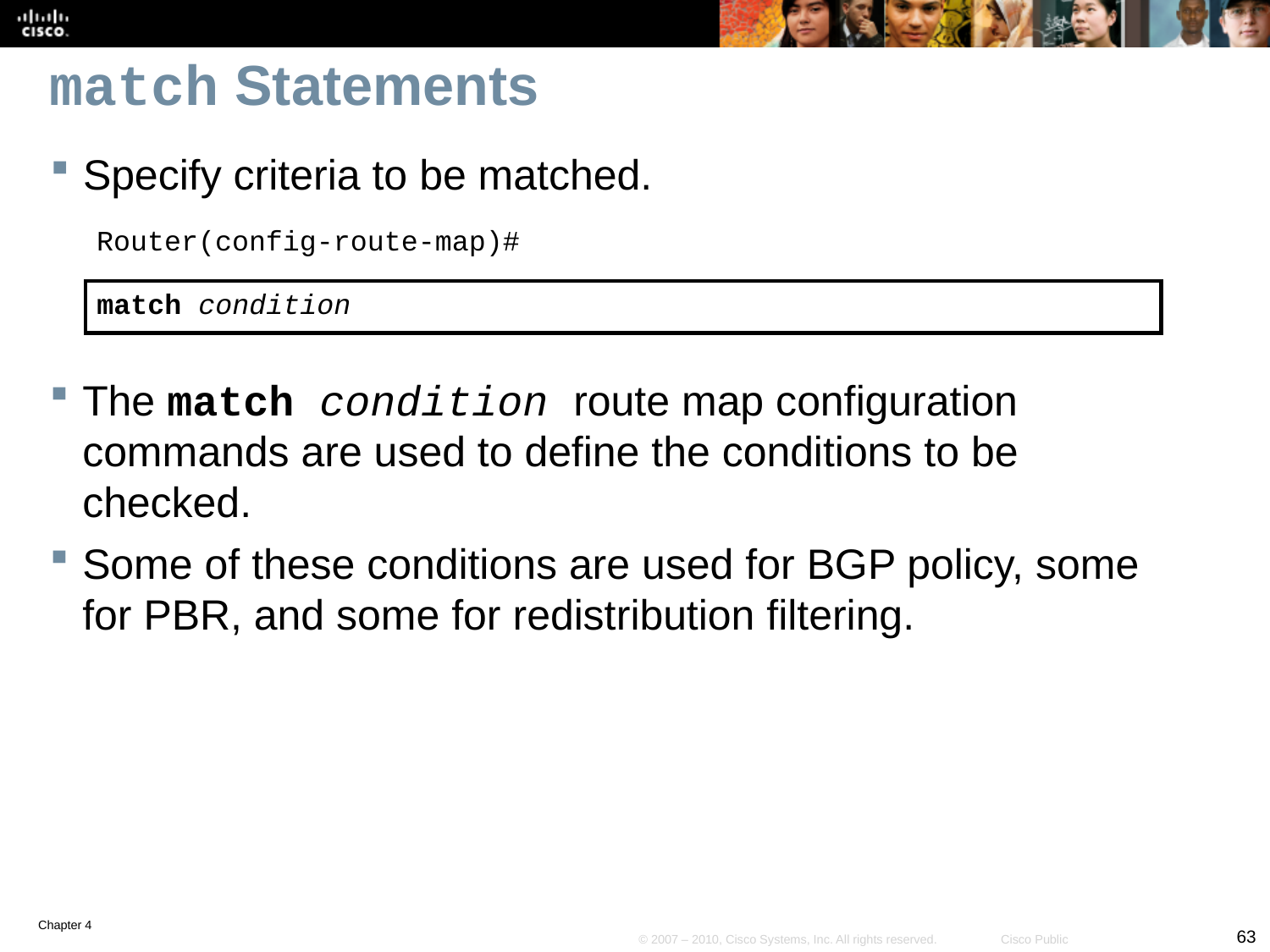

# match Statements
Specify criteria to be matched.
Router(config-route-map)#
match condition
The match condition route map configuration commands are used to define the conditions to be checked.
Some of these conditions are used for BGP policy, some for PBR, and some for redistribution filtering.